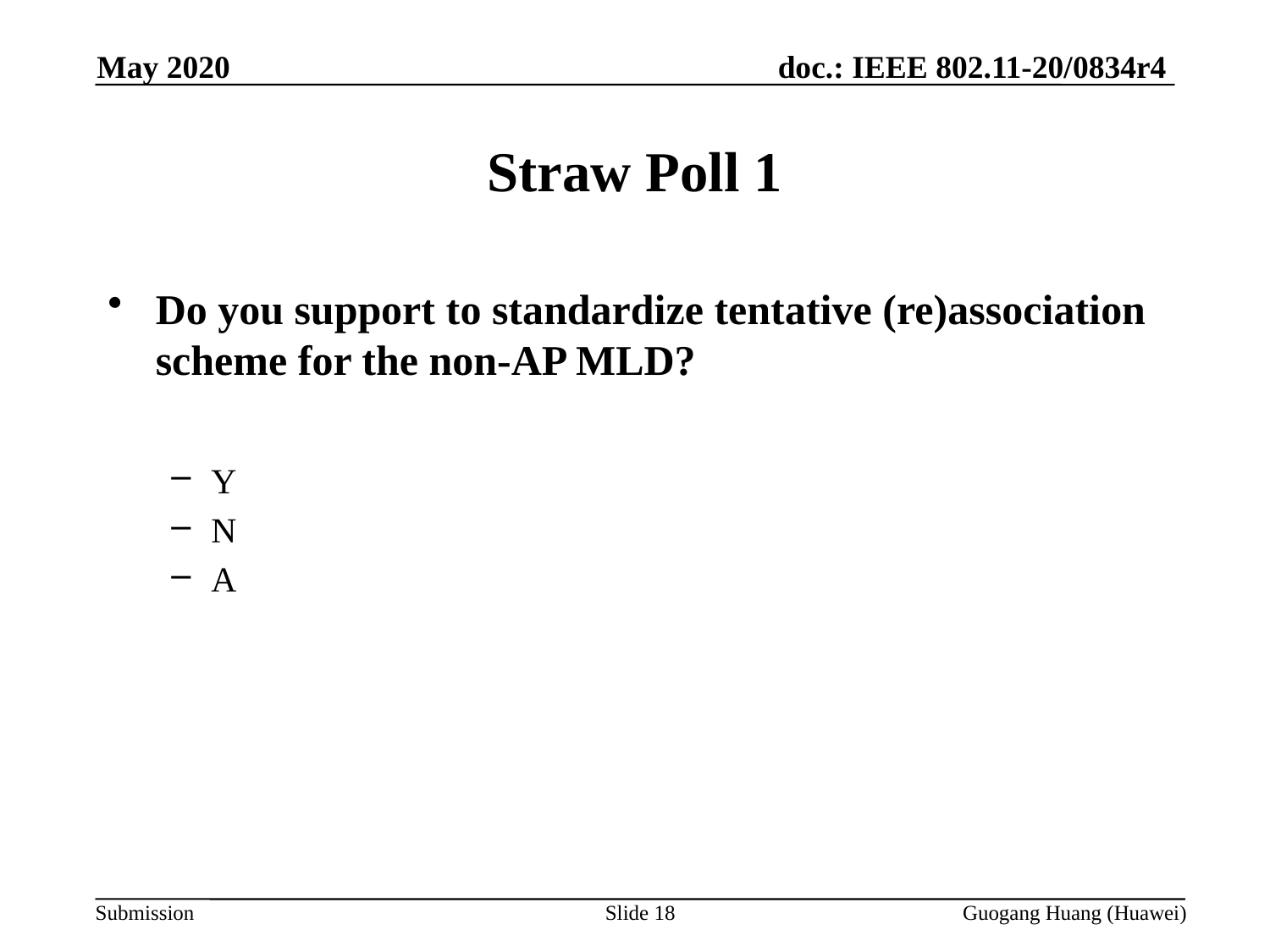

May 2020
Straw Poll 1
Do you support to standardize tentative (re)association scheme for the non-AP MLD?

Y
N
A
Slide 18
Guogang Huang (Huawei)